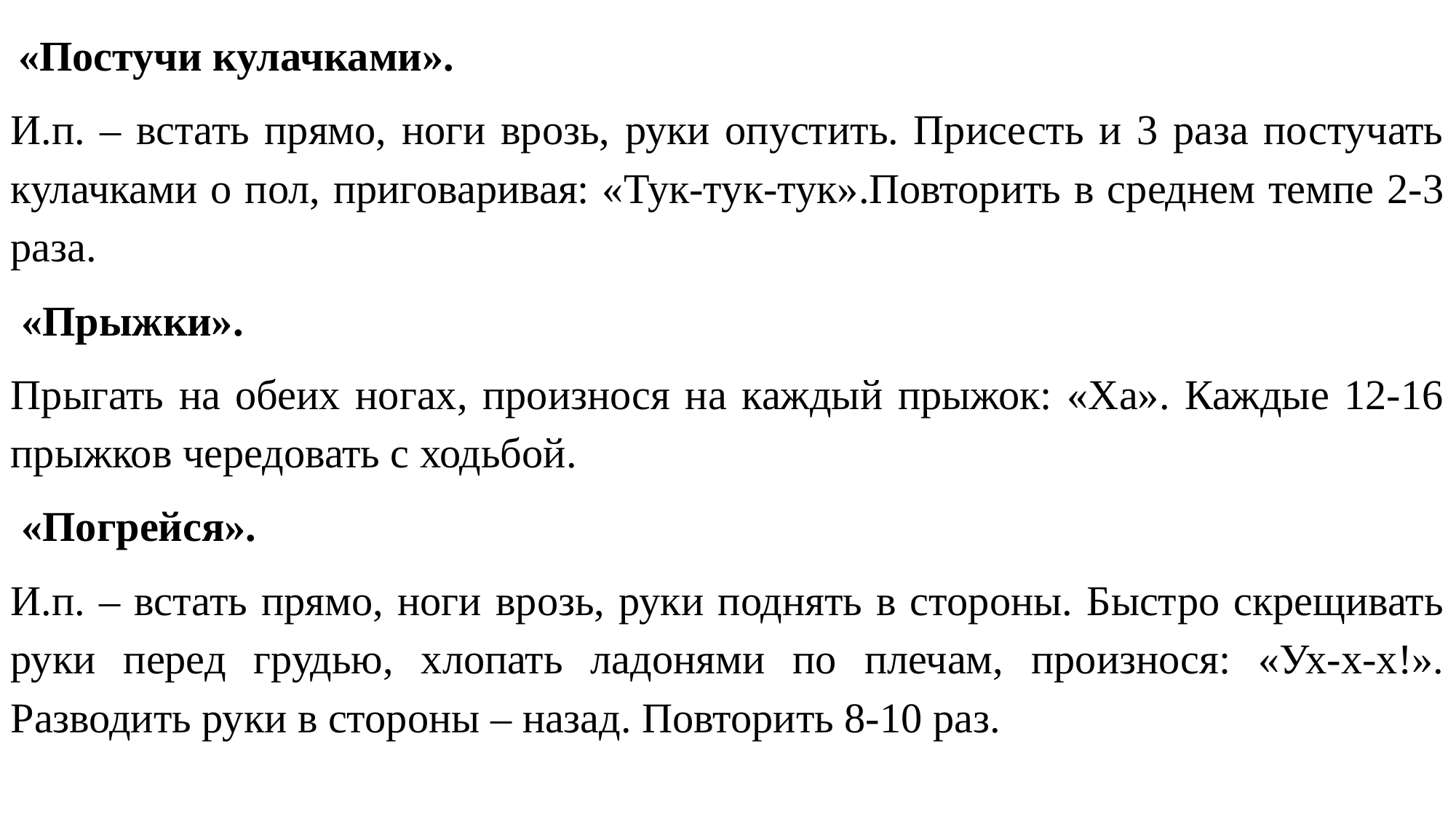

«Постучи кулачками».
И.п. – встать прямо, ноги врозь, руки опустить. Присесть и 3 раза постучать кулачками о пол, приговаривая: «Тук-тук-тук».Повторить в среднем темпе 2-3 раза.
 «Прыжки».
Прыгать на обеих ногах, произнося на каждый прыжок: «Ха». Каждые 12-16 прыжков чередовать с ходьбой.
 «Погрейся».
И.п. – встать прямо, ноги врозь, руки поднять в стороны. Быстро скрещивать руки перед грудью, хлопать ладонями по плечам, произнося: «Ух-х-х!». Разводить руки в стороны – назад. Повторить 8-10 раз.